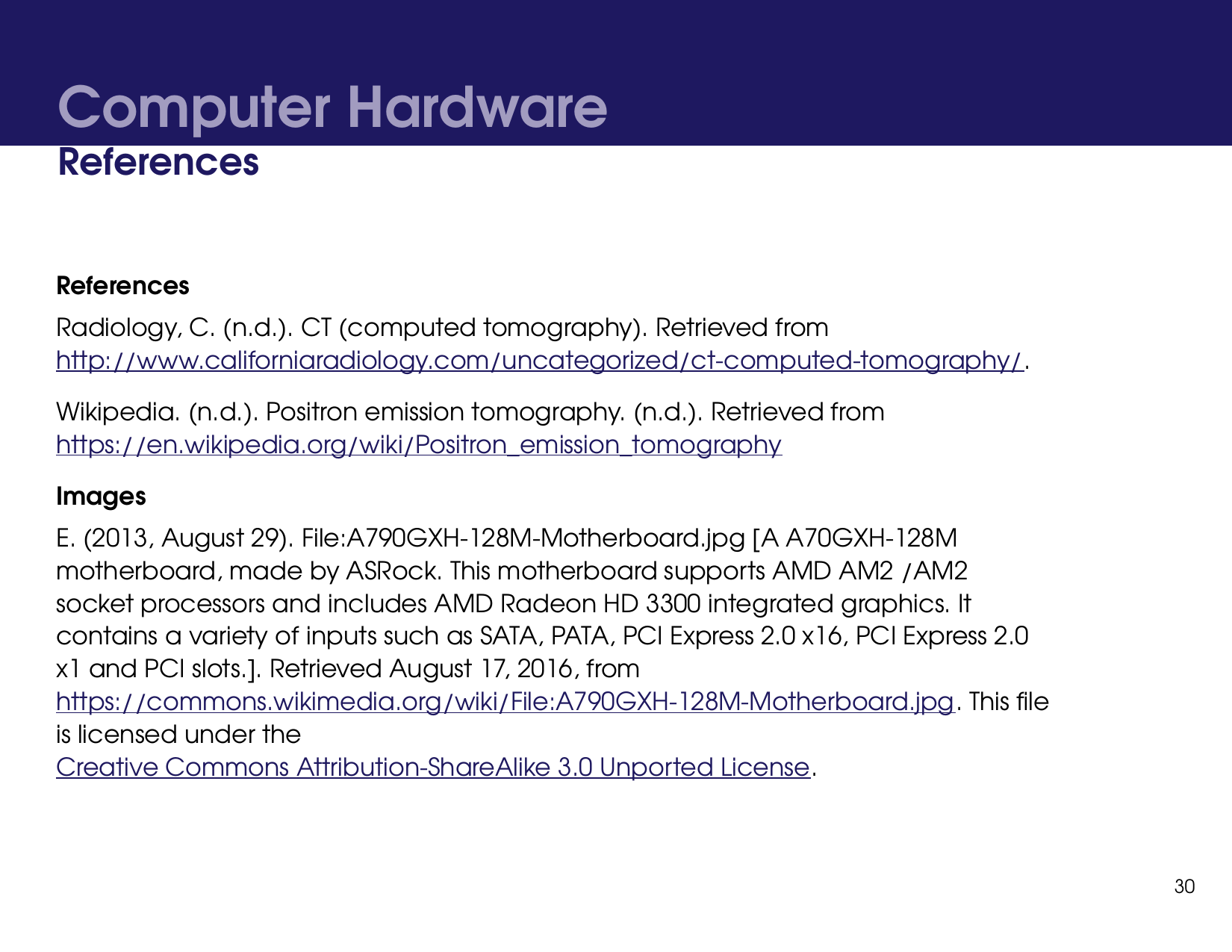

# Computer Hardware References
References
Radiology, C. (n.d.). CT (computed tomography). Retrieved from http://www.californiaradiology.com/uncategorized/ct-computed-tomography/.
Wikipedia. (n.d.). Positron emission tomography. (n.d.). Retrieved from https://en.wikipedia.org/wiki/Positron_emission_tomography
Images
E. (2013, August 29). File:A790GXH-128M-Motherboard.jpg [A A70GXH-128M motherboard, made by ASRock. This motherboard supports AMD AM2 /AM2 socket processors and includes AMD Radeon HD 3300 integrated graphics. It contains a variety of inputs such as SATA, PATA, PCI Express 2.0 x16, PCI Express 2.0 x1 and PCI slots.]. Retrieved August 17, 2016, from https://commons.wikimedia.org/wiki/File:A790GXH-128M-Motherboard.jpg. This file is licensed under the Creative Commons Attribution-ShareAlike 3.0 Unported License.
30